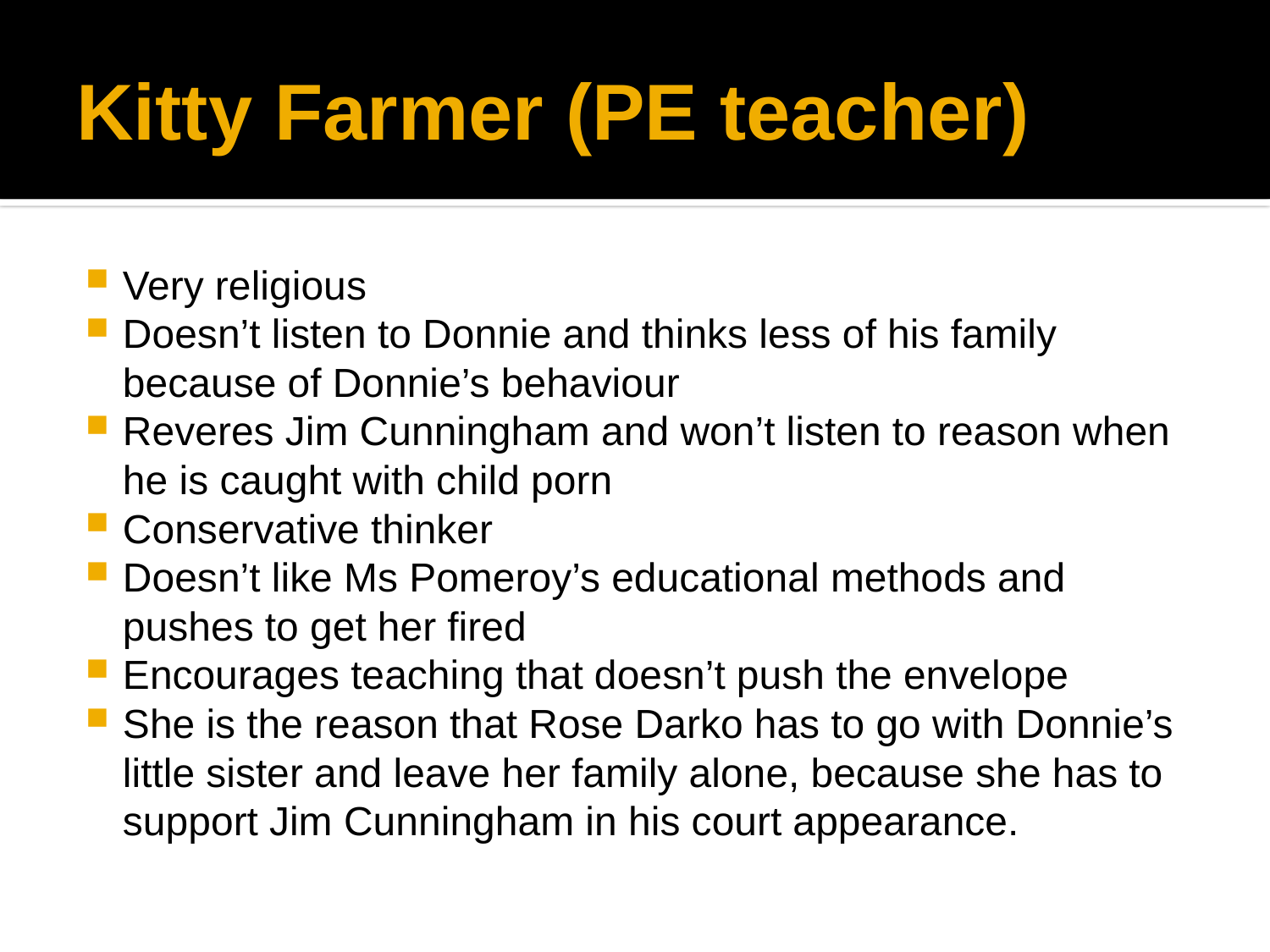

# Kitty Farmer (PE teacher)
Very religious
Doesn’t listen to Donnie and thinks less of his family because of Donnie’s behaviour
Reveres Jim Cunningham and won’t listen to reason when he is caught with child porn
Conservative thinker
Doesn’t like Ms Pomeroy’s educational methods and pushes to get her fired
Encourages teaching that doesn’t push the envelope
She is the reason that Rose Darko has to go with Donnie’s little sister and leave her family alone, because she has to support Jim Cunningham in his court appearance.